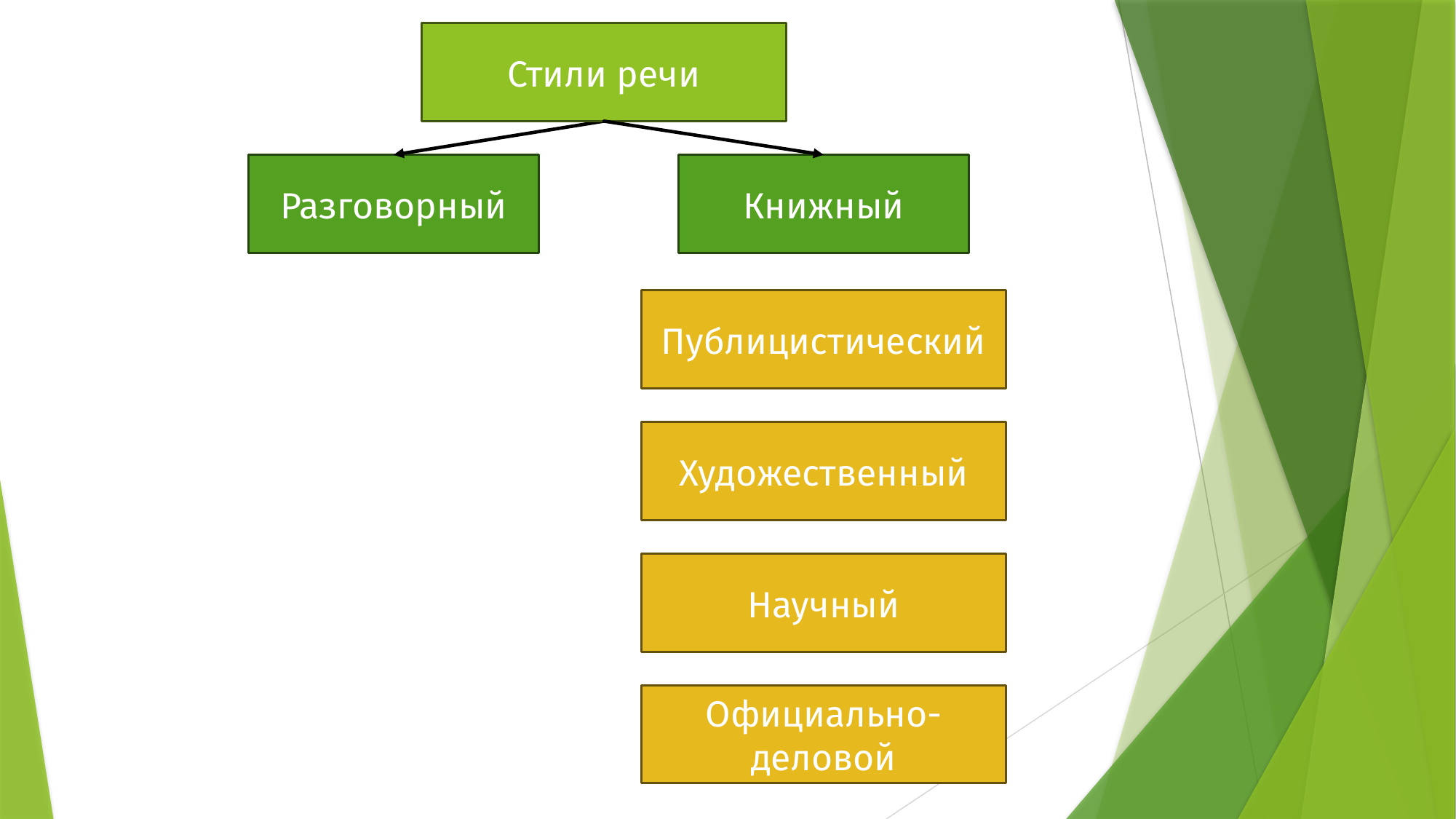

Стили речи
Разговорный
Книжный
Публицистический
Художественный
Научный
Официально-деловой